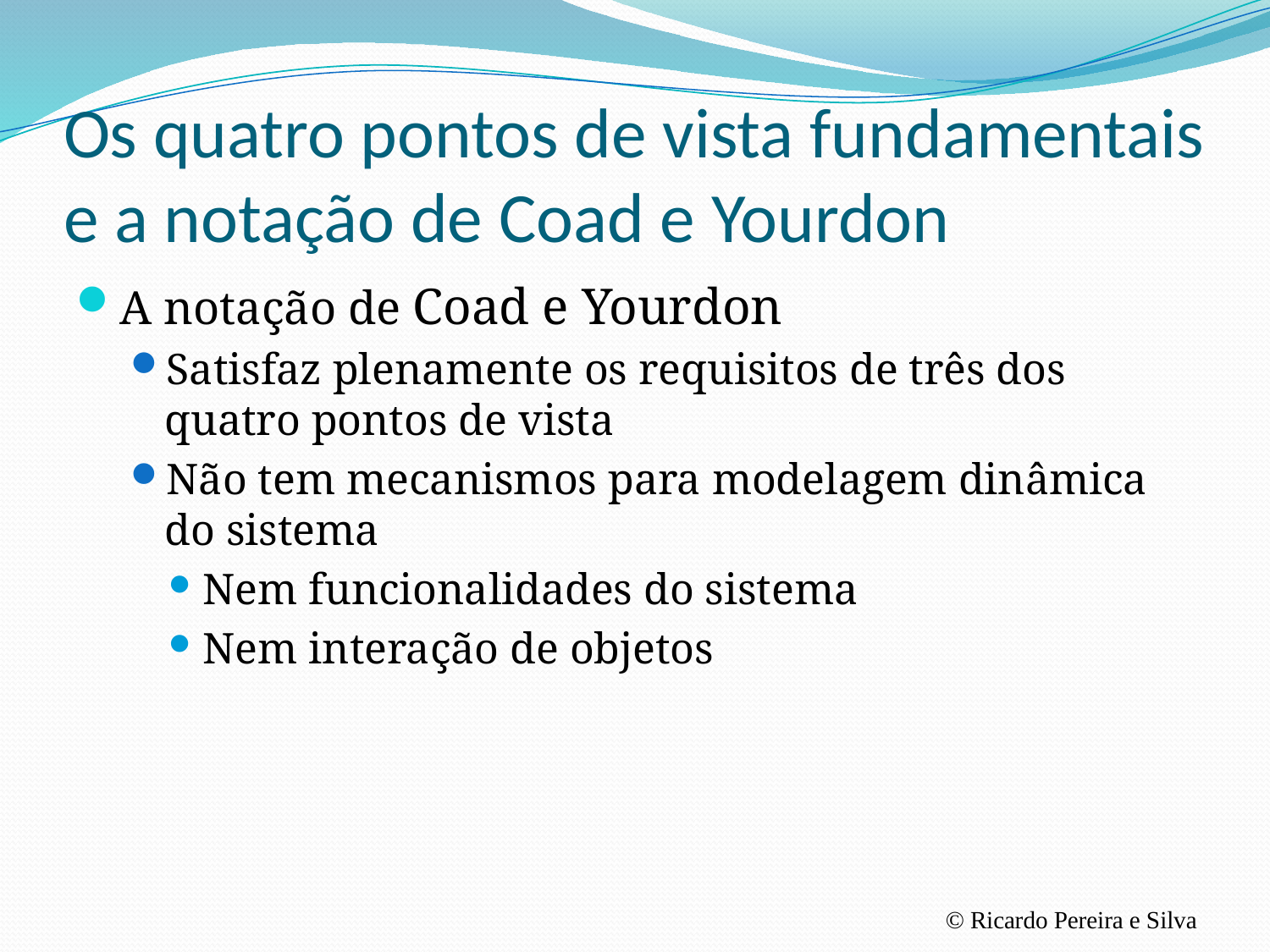

# Os quatro pontos de vista fundamentais e a notação de Coad e Yourdon
A notação de Coad e Yourdon
Satisfaz plenamente os requisitos de três dos quatro pontos de vista
Não tem mecanismos para modelagem dinâmica do sistema
Nem funcionalidades do sistema
Nem interação de objetos
© Ricardo Pereira e Silva